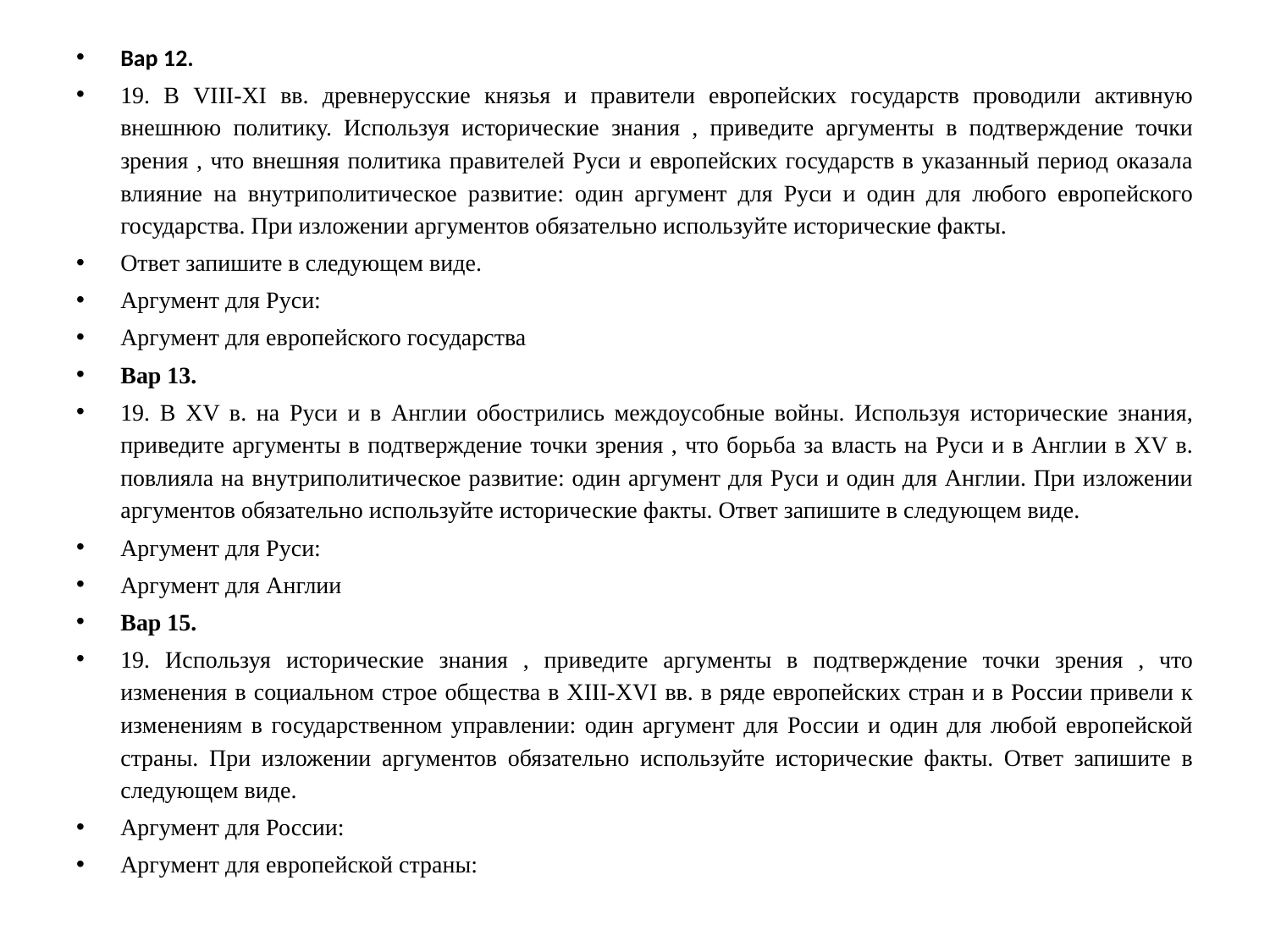

Вар 12.
19. В VIII-XI вв. древнерусские князья и правители европейских государств проводили активную внешнюю политику. Используя исторические знания , приведите аргументы в подтверждение точки зрения , что внешняя политика правителей Руси и европейских государств в указанный период оказала влияние на внутриполитическое развитие: один аргумент для Руси и один для любого европейского государства. При изложении аргументов обязательно используйте исторические факты.
Ответ запишите в следующем виде.
Аргумент для Руси:
Аргумент для европейского государства
Вар 13.
19. В XV в. на Руси и в Англии обострились междоусобные войны. Используя исторические знания, приведите аргументы в подтверждение точки зрения , что борьба за власть на Руси и в Англии в XV в. повлияла на внутриполитическое развитие: один аргумент для Руси и один для Англии. При изложении аргументов обязательно используйте исторические факты. Ответ запишите в следующем виде.
Аргумент для Руси:
Аргумент для Англии
Вар 15.
19. Используя исторические знания , приведите аргументы в подтверждение точки зрения , что изменения в социальном строе общества в XIII-XVI вв. в ряде европейских стран и в России привели к изменениям в государственном управлении: один аргумент для России и один для любой европейской страны. При изложении аргументов обязательно используйте исторические факты. Ответ запишите в следующем виде.
Аргумент для России:
Аргумент для европейской страны: